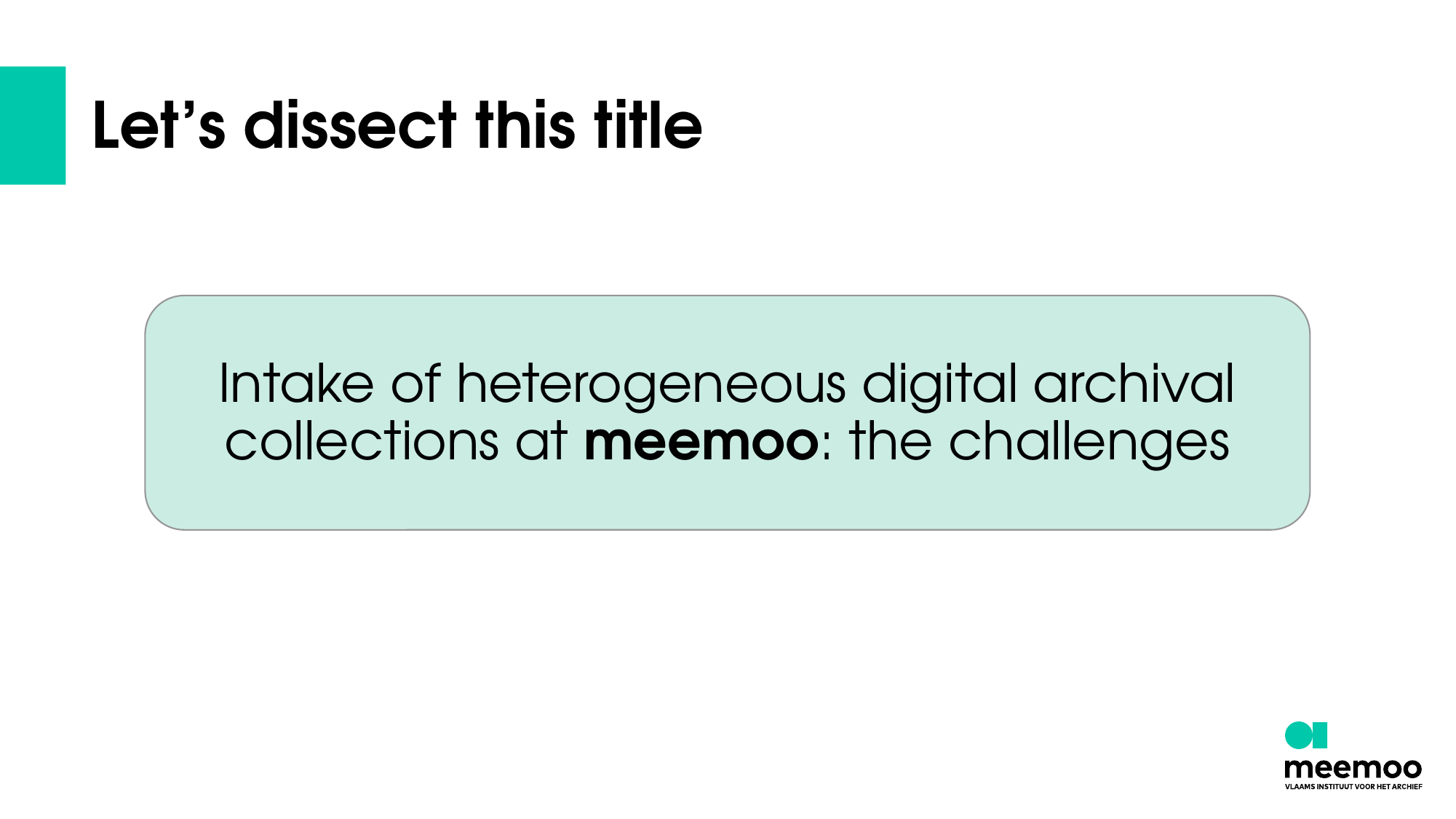

# Let’s dissect this title

Intake of heterogeneous digital archival collections at meemoo: the challenges